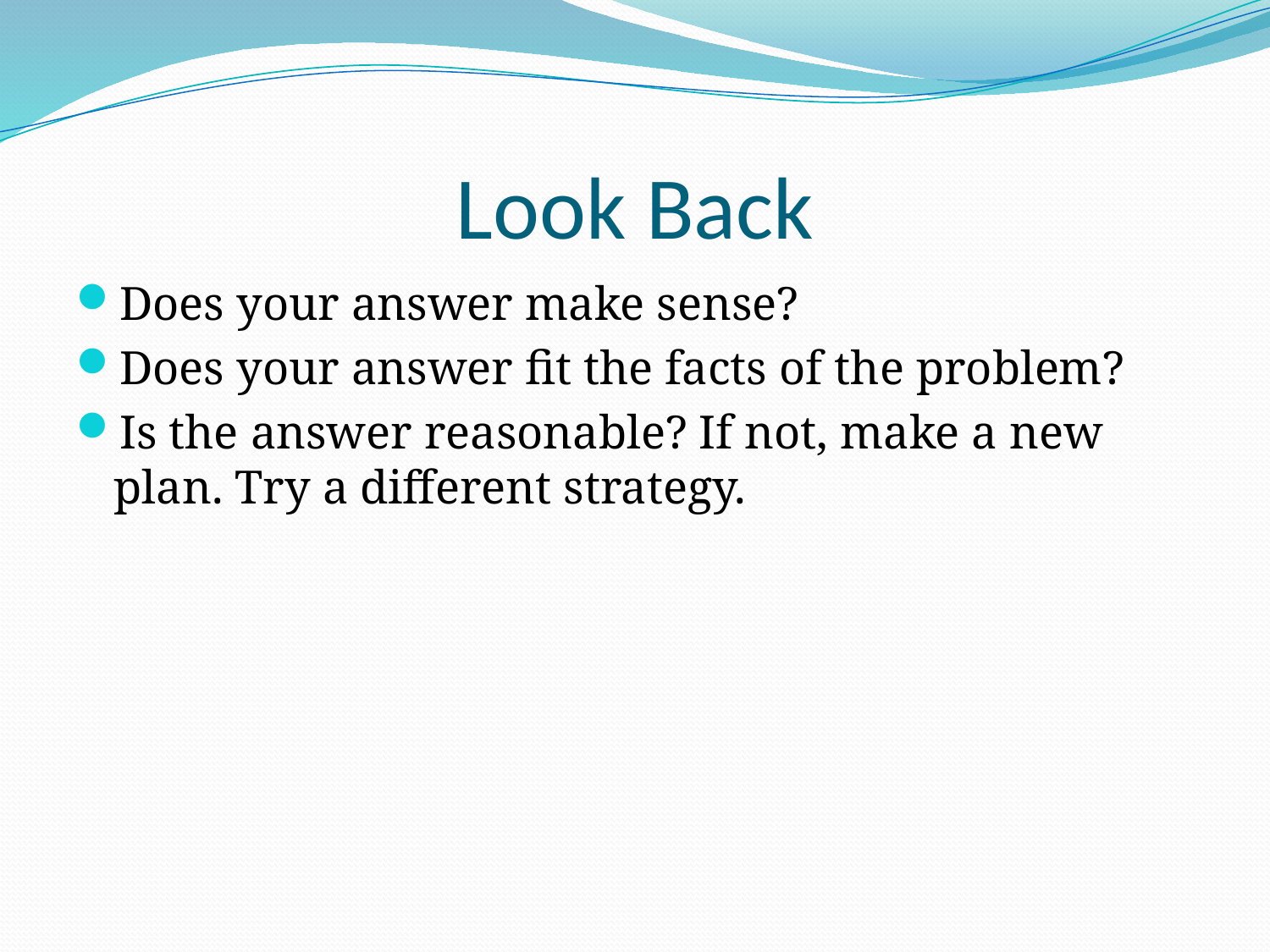

# Look Back
Does your answer make sense?
Does your answer fit the facts of the problem?
Is the answer reasonable? If not, make a new plan. Try a different strategy.